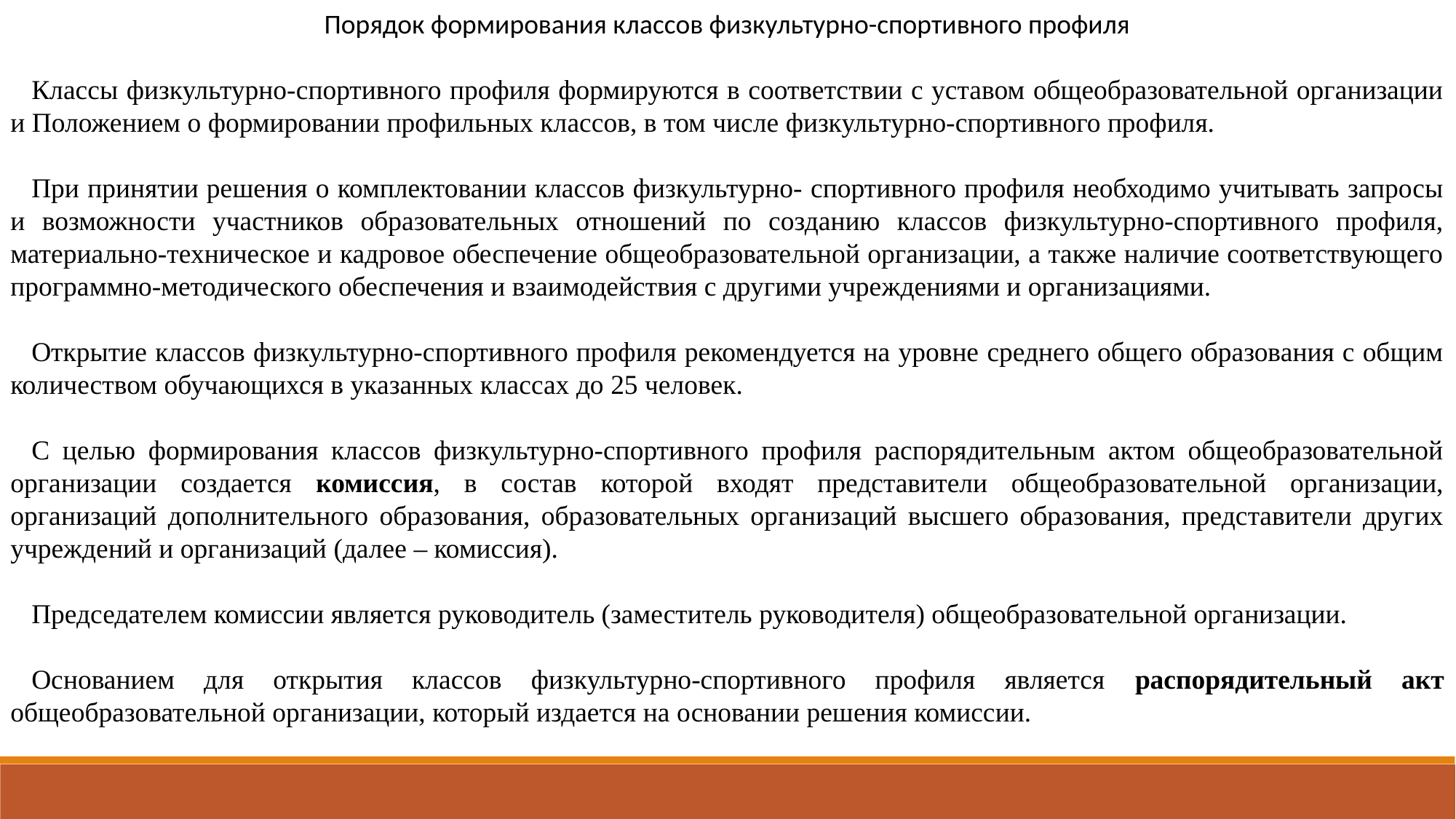

Порядок формирования классов физкультурно-спортивного профиля

Классы физкультурно-спортивного профиля формируются в соответствии с уставом общеобразовательной организации и Положением о формировании профильных классов, в том числе физкультурно-спортивного профиля.

При принятии решения о комплектовании классов физкультурно- спортивного профиля необходимо учитывать запросы и возможности участников образовательных отношений по созданию классов физкультурно-спортивного профиля, материально-техническое и кадровое обеспечение общеобразовательной организации, а также наличие соответствующего программно-методического обеспечения и взаимодействия с другими учреждениями и организациями.

Открытие классов физкультурно-спортивного профиля рекомендуется на уровне среднего общего образования с общим количеством обучающихся в указанных классах до 25 человек.

С целью формирования классов физкультурно-спортивного профиля распорядительным актом общеобразовательной организации создается комиссия, в состав которой входят представители общеобразовательной организации, организаций дополнительного образования, образовательных организаций высшего образования, представители других учреждений и организаций (далее – комиссия).

Председателем комиссии является руководитель (заместитель руководителя) общеобразовательной организации.

Основанием для открытия классов физкультурно-спортивного профиля является распорядительный акт общеобразовательной организации, который издается на основании решения комиссии.